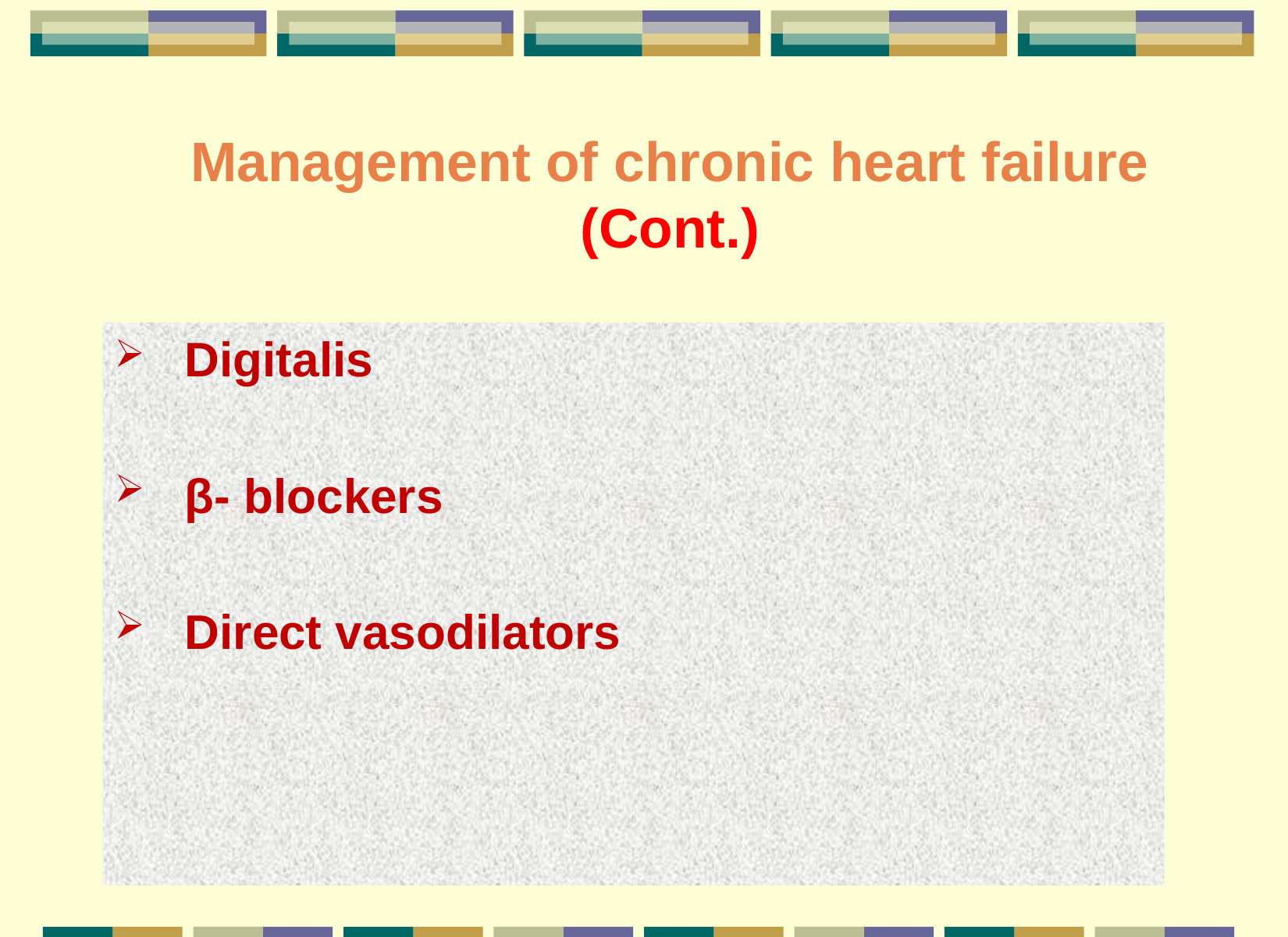

# Management of chronic heart failure (Cont.)
Digitalis

β- blockers

Direct vasodilators